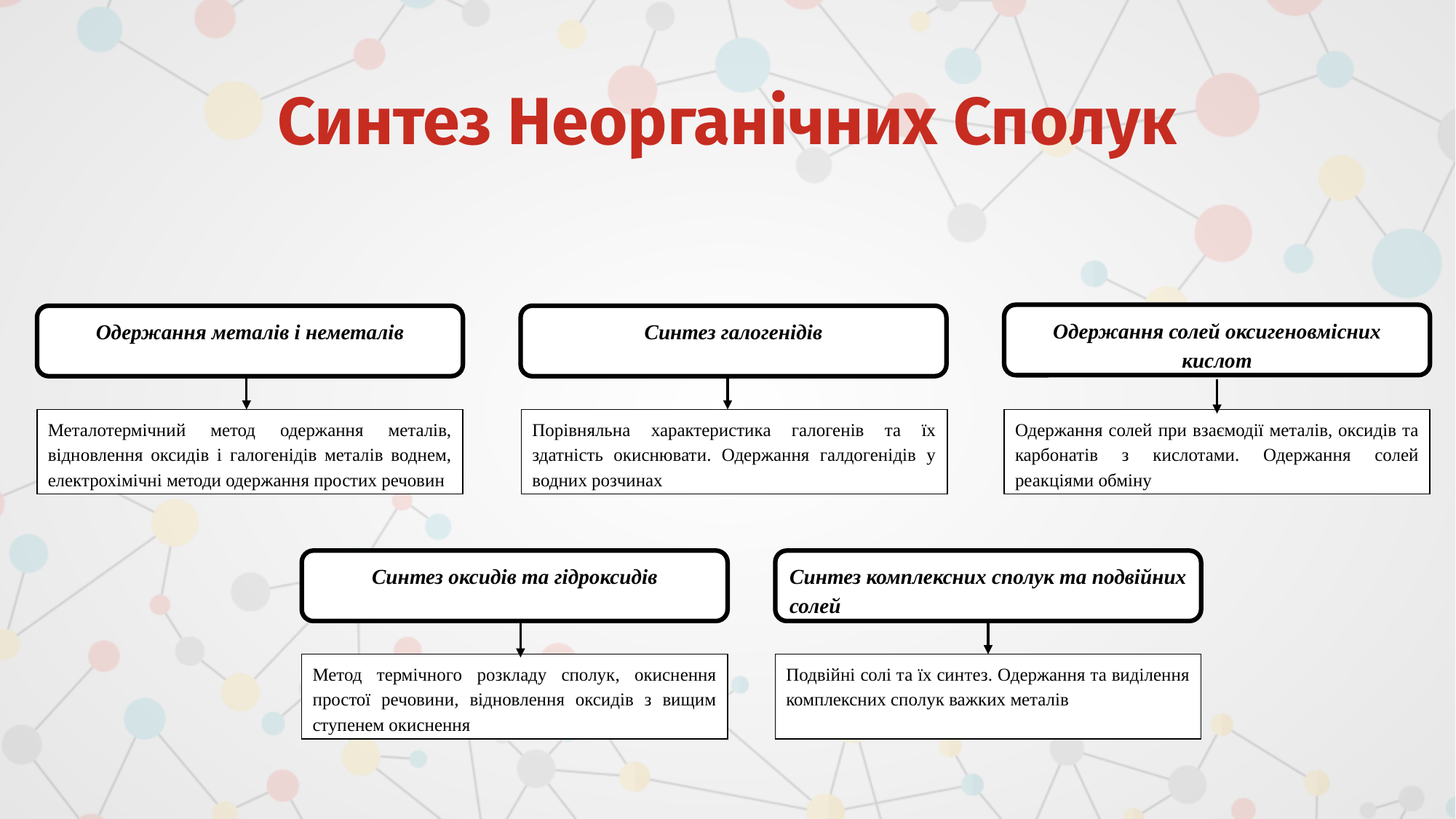

# Синтез Неорганічних Сполук
Одержання солей оксигеновмісних кислот

Одержання металів і неметалів
Синтез галогенідів
Одержання солей при взаємодії металів, оксидів та карбонатів з кислотами. Одержання солей реакціями обміну
Металотермічний метод одержання металів, відновлення оксидів і галогенідів металів воднем, електрохімічні методи одержання простих речовин
Порівняльна характеристика галогенів та їх здатність окиснювати. Одержання галдогенідів у водних розчинах
Синтез оксидів та гідроксидів
Синтез комплексних сполук та подвійних солей
Метод термічного розкладу сполук, окиснення простої речовини, відновлення оксидів з вищим ступенем окиснення
Подвійні солі та їх синтез. Одержання та виділення комплексних сполук важких металів